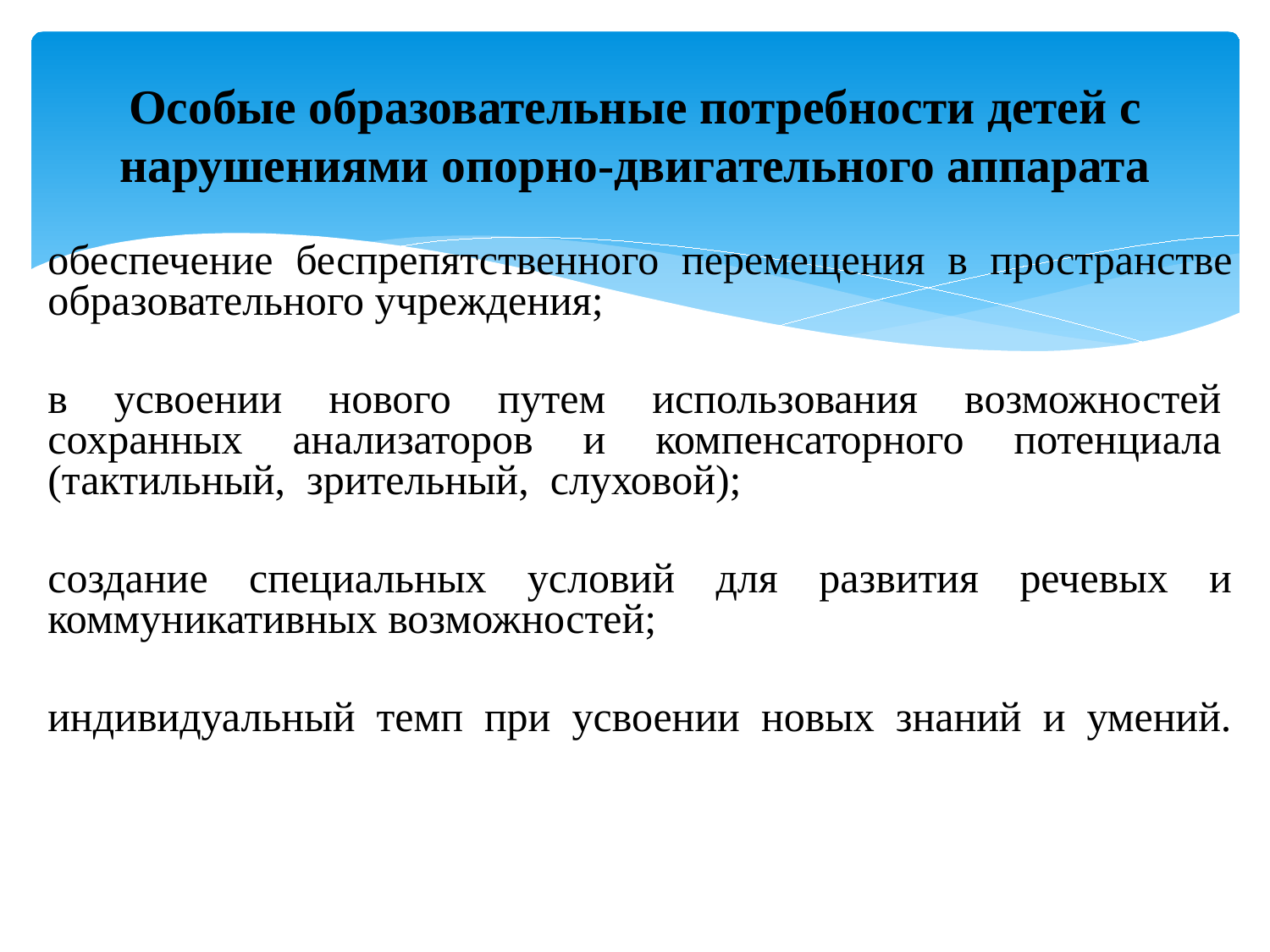

# Особые образовательные потребности детей с нарушениями опорно-двигательного аппарата
обеспечение беспрепятственного перемещения в пространстве образовательного учреждения;

в  усвоении  нового  путем  использования  возможностей  сохранных  анализаторов  и  компенсаторного  потенциала  (тактильный,  зрительный,  слуховой);

создание  специальных  условий  для  развития  речевых  и коммуникативных возможностей;

индивидуальный  темп  при  усвоении  новых  знаний  и  умений.